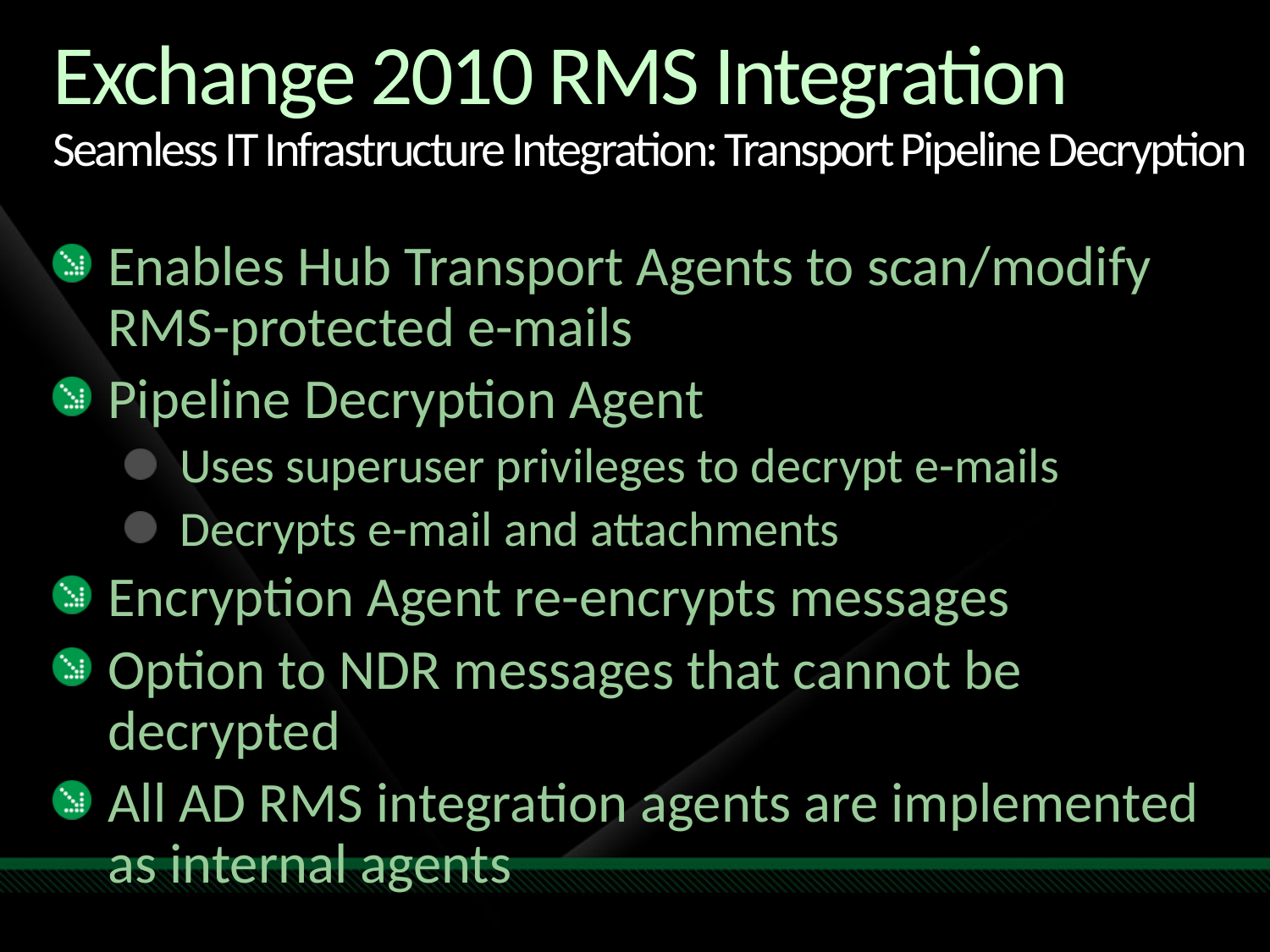

# Exchange 2010 RMS Integration
Seamless IT Infrastructure Integration: Transport Pipeline Decryption
Enables Hub Transport Agents to scan/modify RMS-protected e-mails
Pipeline Decryption Agent
Uses superuser privileges to decrypt e-mails
Decrypts e-mail and attachments
Encryption Agent re-encrypts messages
Option to NDR messages that cannot be decrypted
All AD RMS integration agents are implemented as internal agents